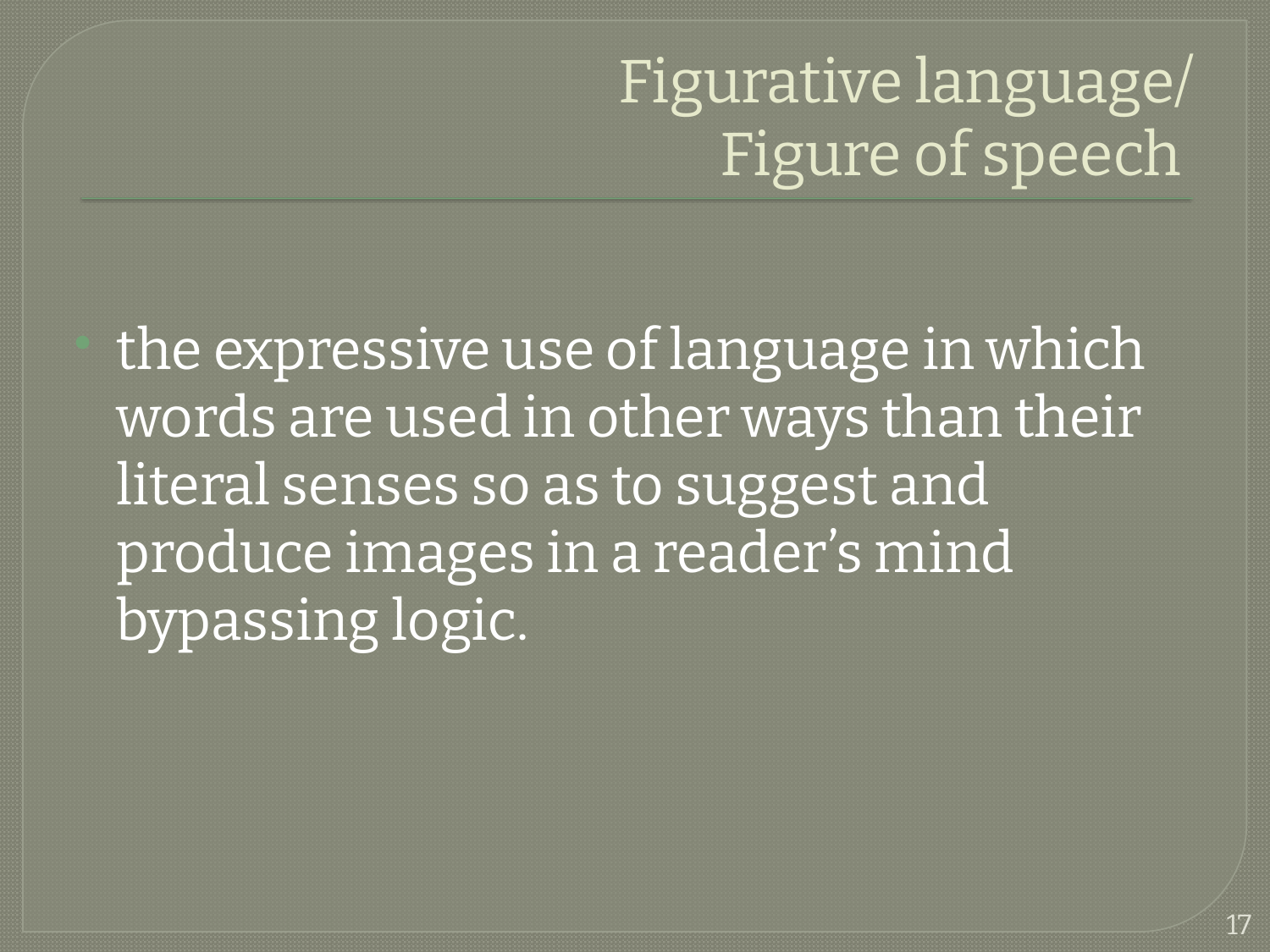

# Figurative language/ Figure of speech
the expressive use of language in which words are used in other ways than their literal senses so as to suggest and produce images in a reader’s mind bypassing logic.
17